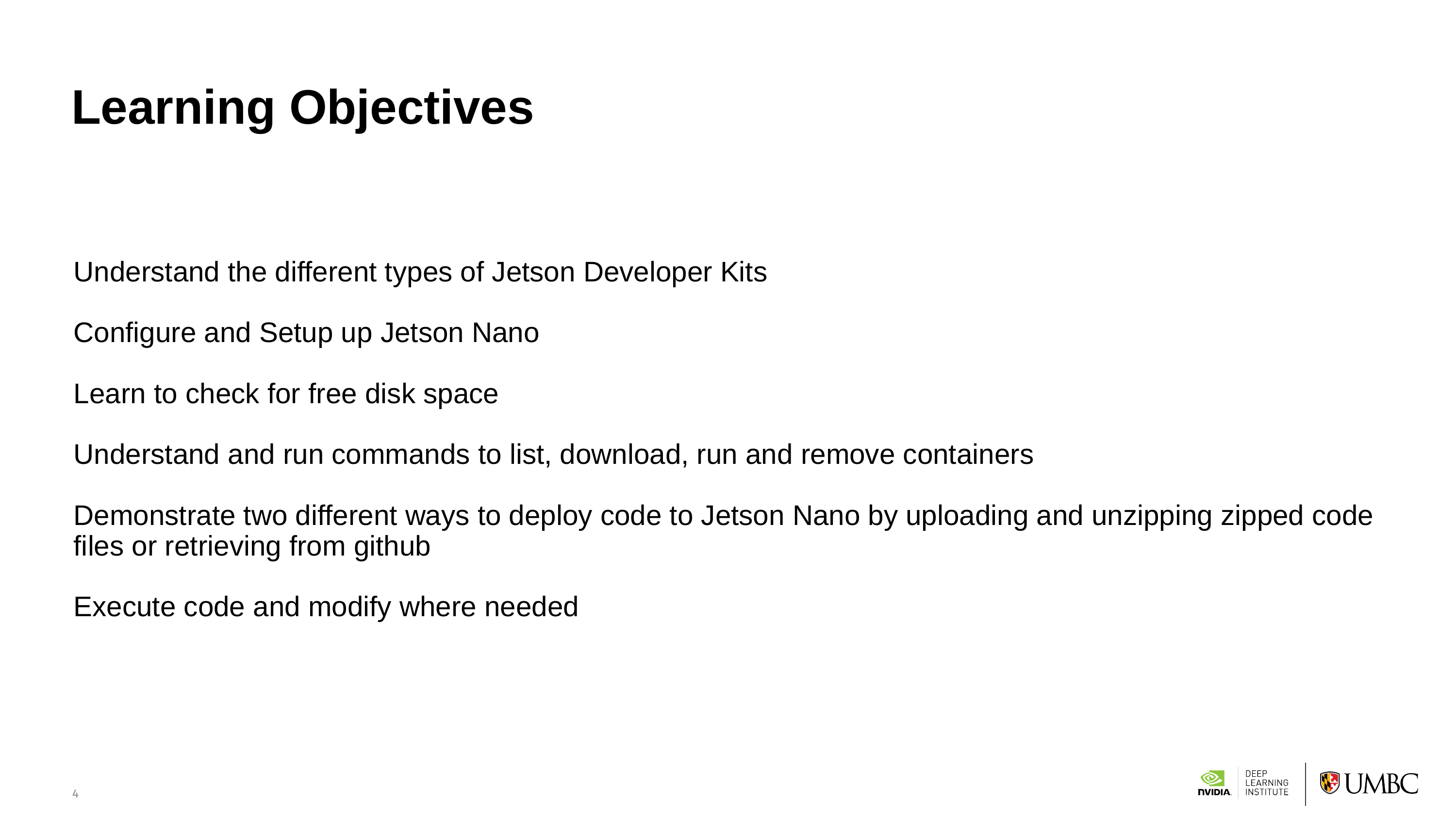

4
# Learning Objectives
Understand the different types of Jetson Developer Kits
Configure and Setup up Jetson Nano
Learn to check for free disk space
Understand and run commands to list, download, run and remove containers
Demonstrate two different ways to deploy code to Jetson Nano by uploading and unzipping zipped code files or retrieving from github
Execute code and modify where needed

Data 604: Data Management